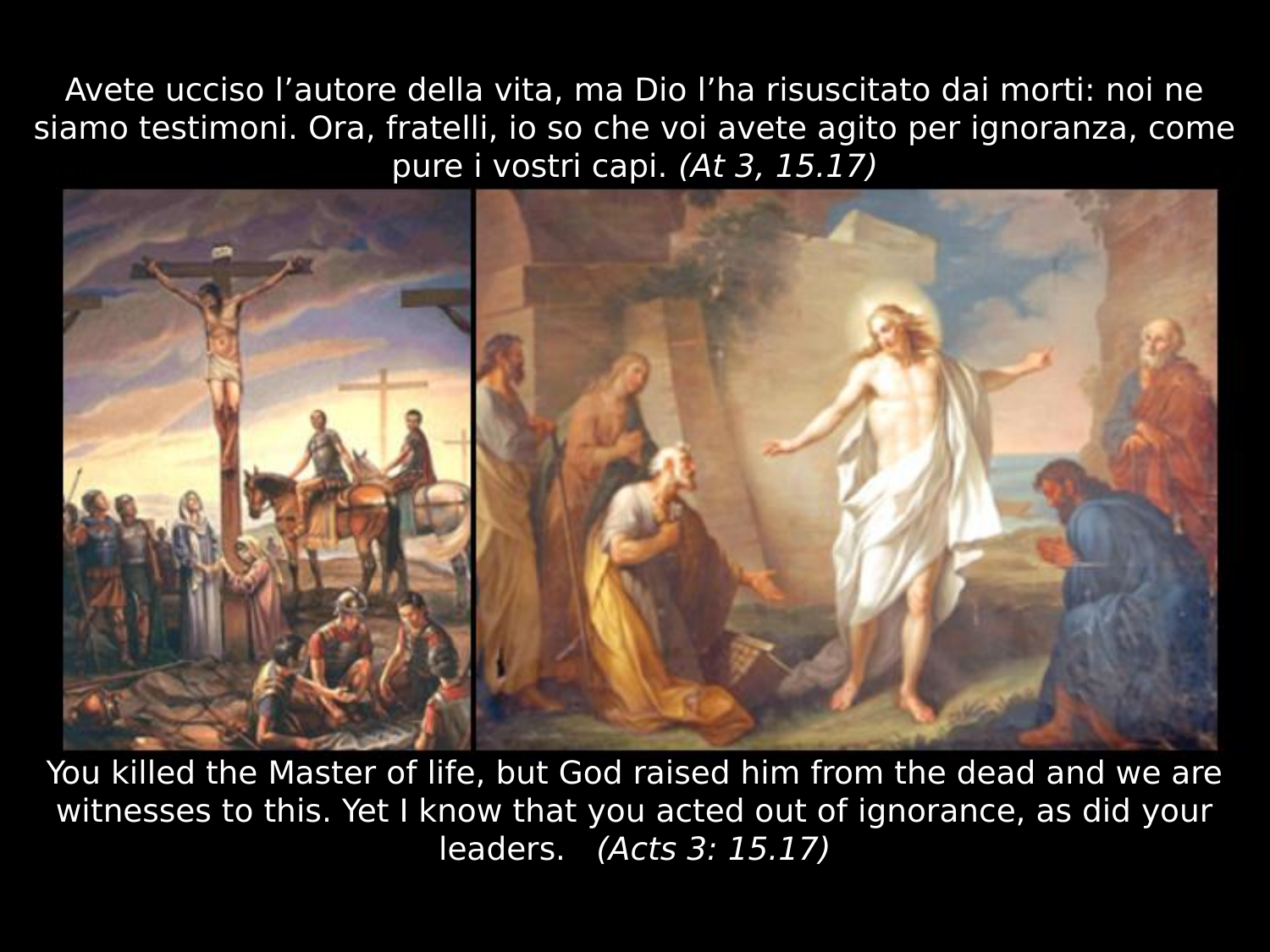

# Avete ucciso l’autore della vita, ma Dio l’ha risuscitato dai morti: noi ne siamo testimoni. Ora, fratelli, io so che voi avete agito per ignoranza, come pure i vostri capi. (At 3, 15.17)
You killed the Master of life, but God raised him from the dead and we are witnesses to this. Yet I know that you acted out of ignorance, as did your leaders.   (Acts 3: 15.17)